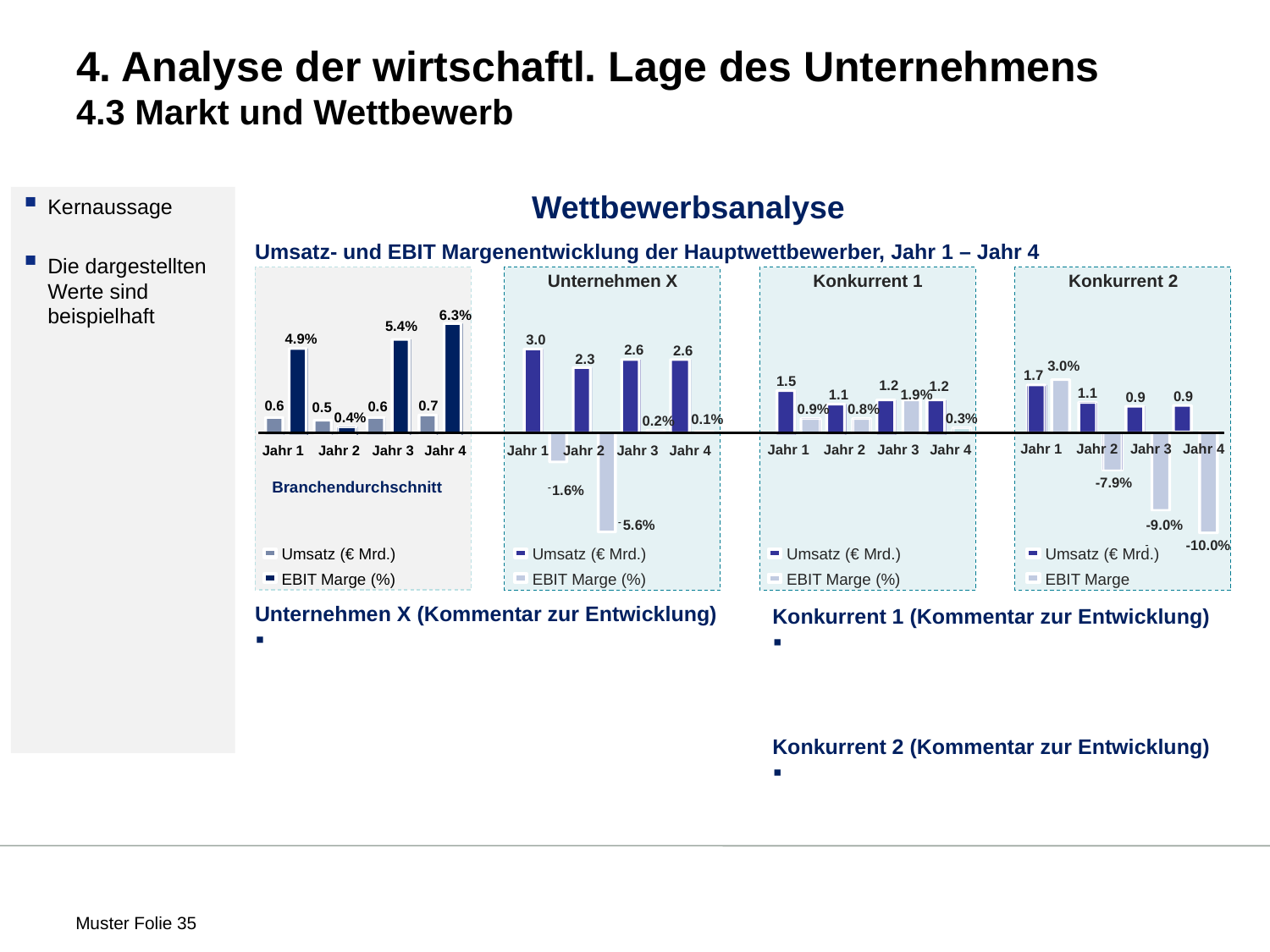

# 4. Analyse der wirtschaftl. Lage des Unternehmens 4.3 Markt und Wettbewerb
Wettbewerbsanalyse

Kernaussage

Die dargestellten Werte sind beispielhaft
Umsatz- und EBIT Margenentwicklung der Hauptwettbewerber, Jahr 1 – Jahr 4

Unternehmen X
Konkurrent 1
Konkurrent 2
6.3%
5.4%

4.9%
3.0

2.6
2.6

2.3
3.0%

1.7

1.5
1.2
1.2

1.1

1.9%
1.1
0.9
0.9

0.6
0.7
0.6
0.5

0.9%

0.8%

0.4%
0.3%
0.3%
0.1%
0.2%

Jahr 1
Jahr 2
Jahr 3
Jahr 4
Jahr 1
Jahr 2
Jahr 3
Jahr 4
Jahr 1
Jahr 2
Jahr 3
Jahr 4
Jahr 1
Jahr 2
Jahr 3
Jahr 4
Branchendurchschnitt
-7.9%
-
1.6%
-
5.6%
-9.0%
-10.0%
-
Umsatz (€ Mrd.)
Umsatz (€ Mrd.)
Umsatz (€ Mrd.)
Umsatz (€ Mrd.)

EBIT Marge (%)
EBIT Marge (%)
EBIT Marge (%)
EBIT Marge

Unternehmen X (Kommentar zur Entwicklung)

Konkurrent 1 (Kommentar zur Entwicklung)

Konkurrent 2 (Kommentar zur Entwicklung)

 Muster Folie 35